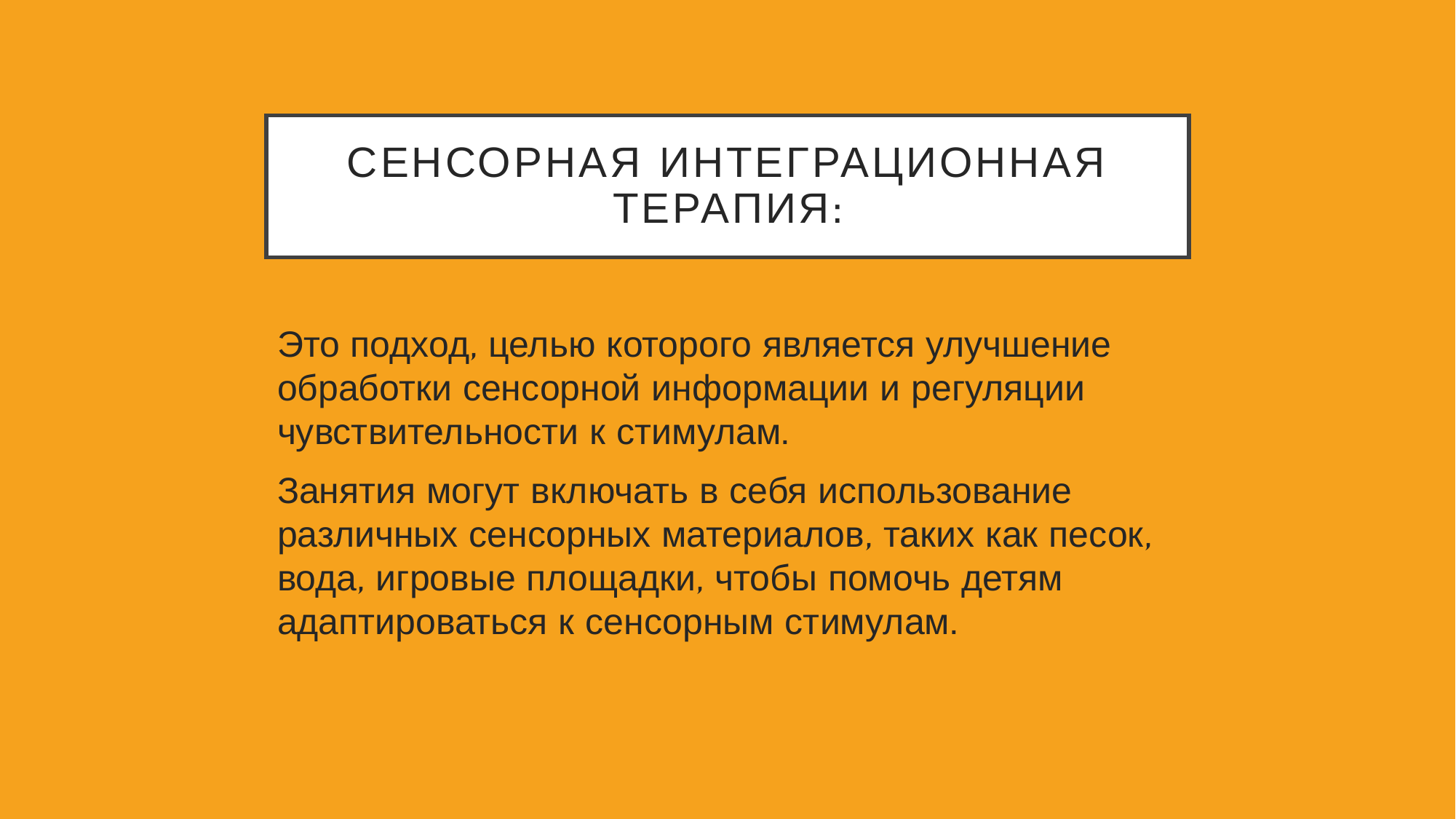

# Сенсорная интеграционная терапия:
Это подход, целью которого является улучшение обработки сенсорной информации и регуляции чувствительности к стимулам.
Занятия могут включать в себя использование различных сенсорных материалов, таких как песок, вода, игровые площадки, чтобы помочь детям адаптироваться к сенсорным стимулам.